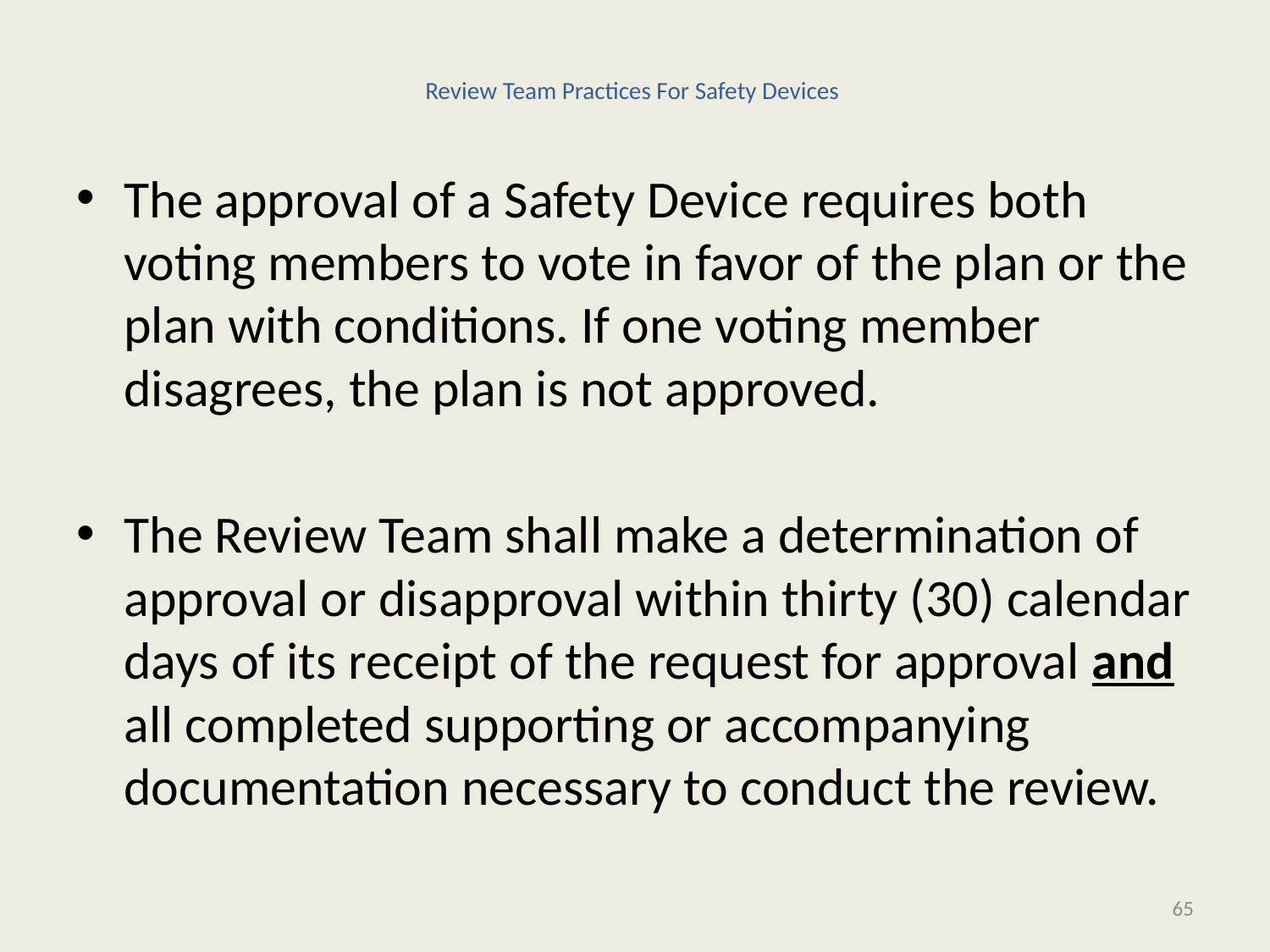

# Review Team Practices For Safety Devices
The approval of a Safety Device requires both voting members to vote in favor of the plan or the plan with conditions. If one voting member disagrees, the plan is not approved.

The Review Team shall make a determination of approval or disapproval within thirty (30) calendar days of its receipt of the request for approval and all completed supporting or accompanying documentation necessary to conduct the review.

65